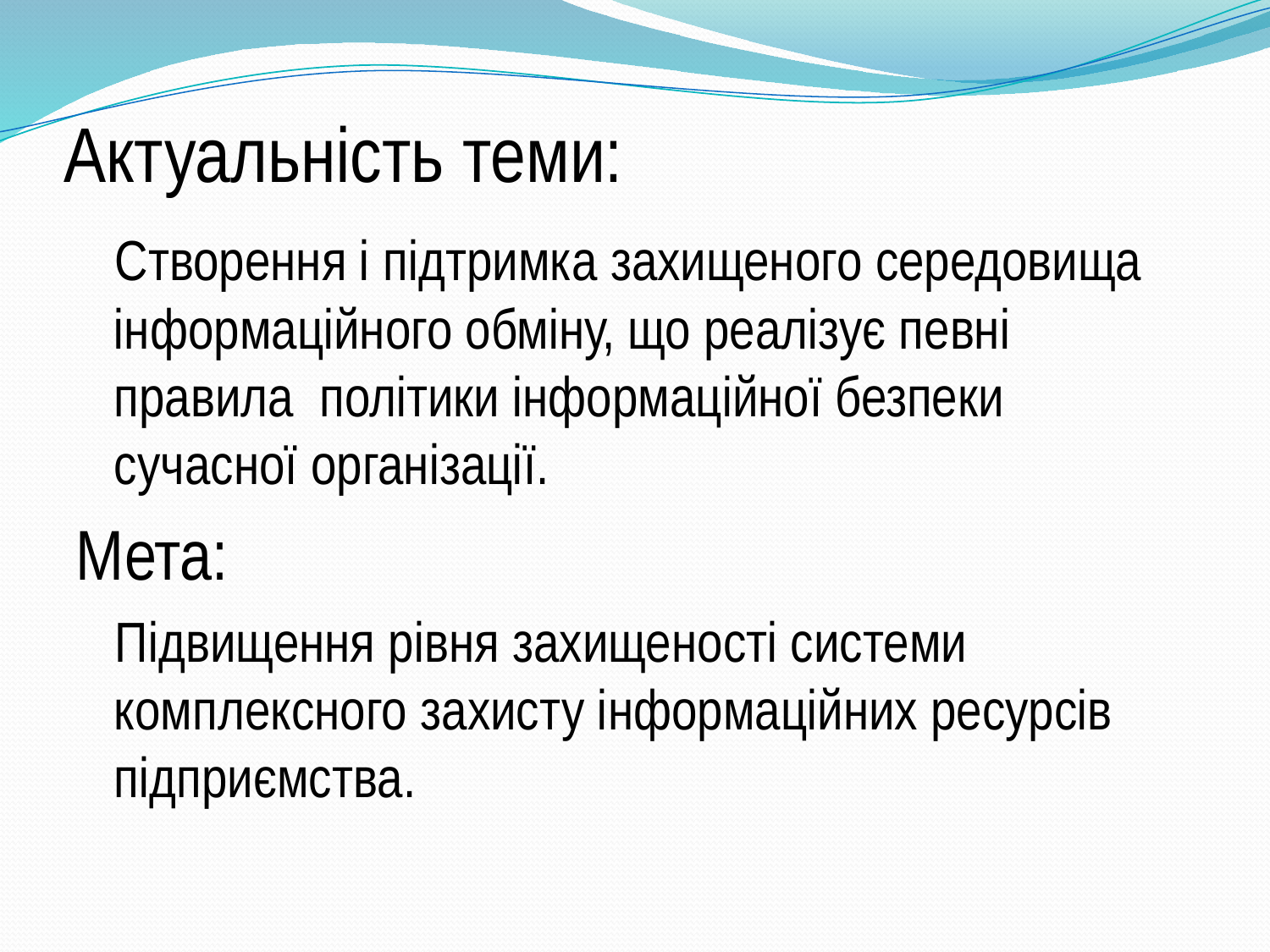

# Актуальність теми:
   Створення і підтримка захищеного середовища інформаційного обміну, що реалізує певні правила  політики інформаційної безпеки сучасної організації.
Мета:
   Підвищення рівня захищеності системи комплексного захисту інформаційних ресурсів підприємства.